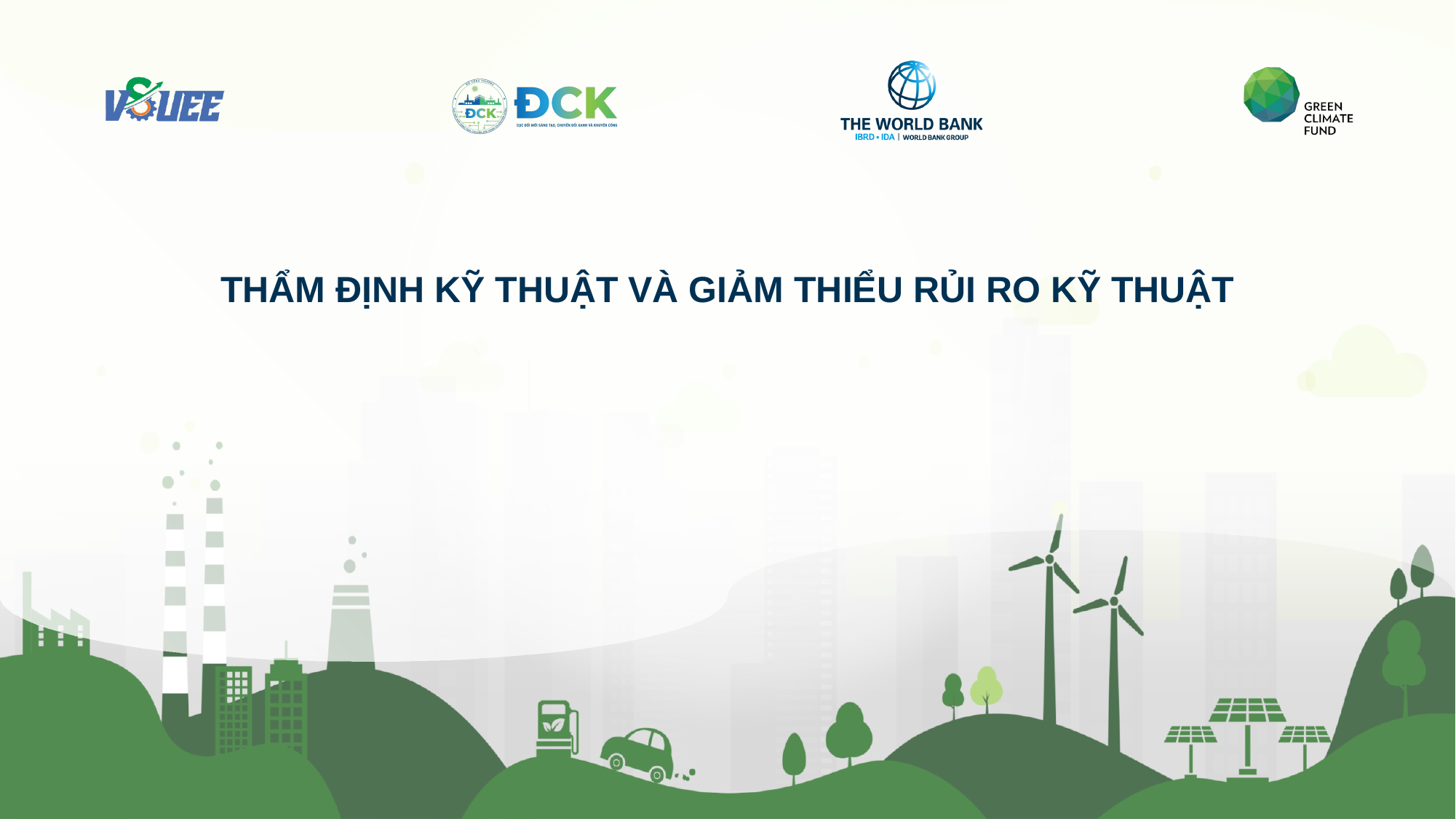

THẨM ĐỊNH KỸ THUẬT VÀ GIẢM THIỂU RỦI RO KỸ THUẬT